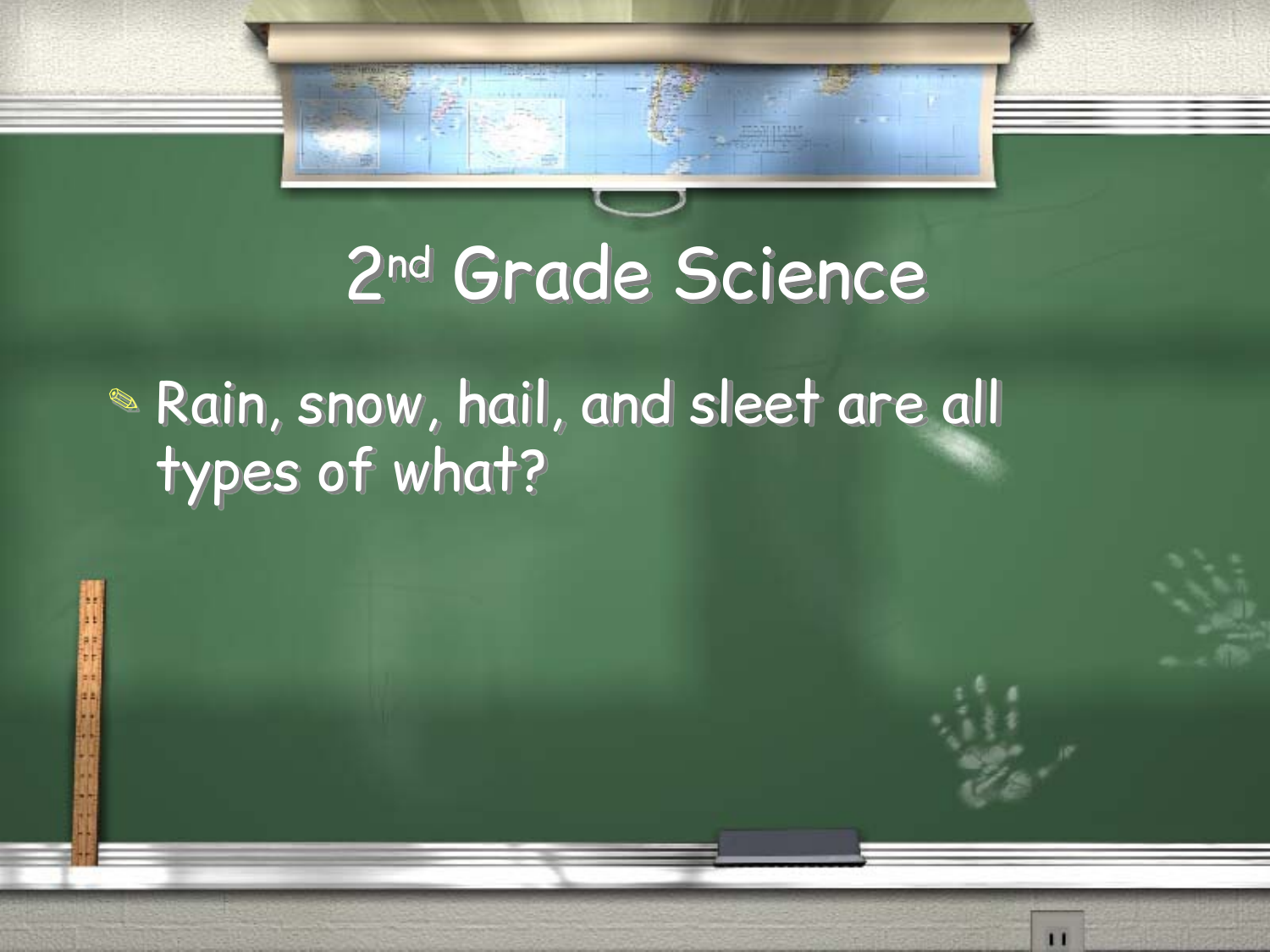

# 2nd Grade Science
Rain, snow, hail, and sleet are all types of what?